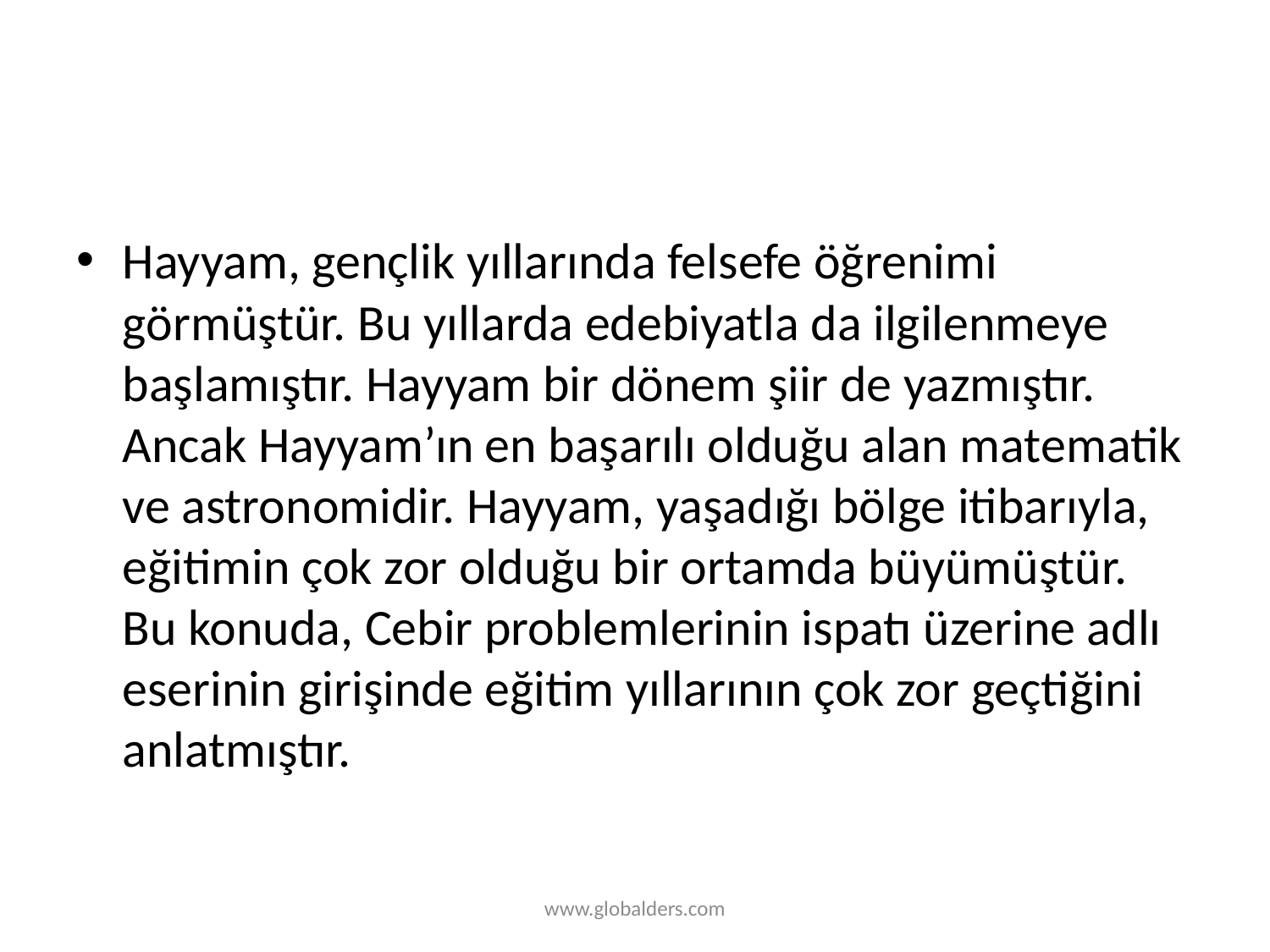

#
Hayyam, gençlik yıllarında felsefe öğrenimi görmüştür. Bu yıllarda edebiyatla da ilgilenmeye başlamıştır. Hayyam bir dönem şiir de yazmıştır. Ancak Hayyam’ın en başarılı olduğu alan matematik ve astronomidir. Hayyam, yaşadığı bölge itibarıyla, eğitimin çok zor olduğu bir ortamda büyümüştür. Bu konuda, Cebir problemlerinin ispatı üzerine adlı eserinin girişinde eğitim yıllarının çok zor geçtiğini anlatmıştır.
www.globalders.com